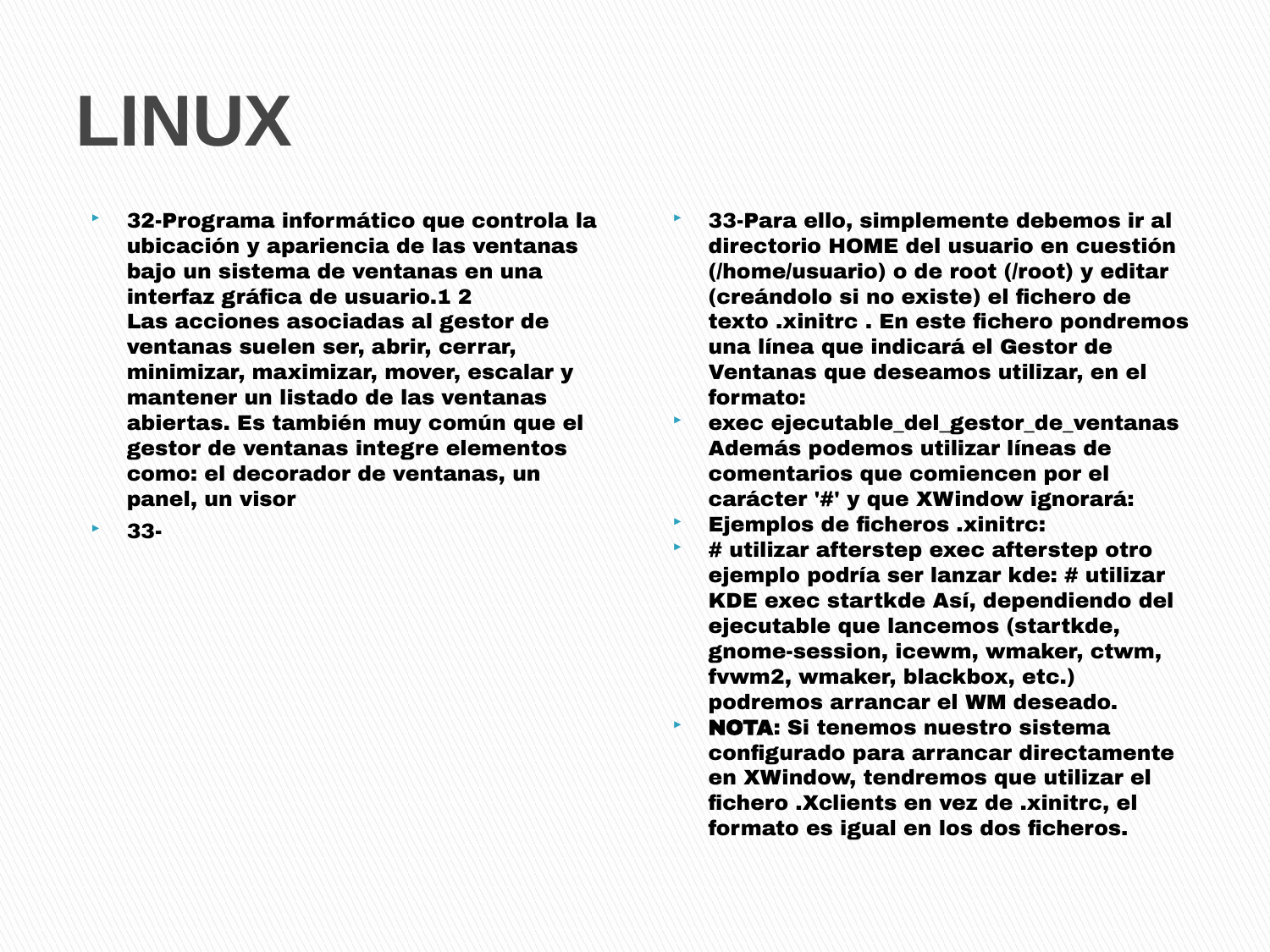

# LINUX
32-Programa informático que controla la ubicación y apariencia de las ventanas bajo un sistema de ventanas en una interfaz gráfica de usuario.1 2
Las acciones asociadas al gestor de ventanas suelen ser, abrir, cerrar, minimizar, maximizar, mover, escalar y mantener un listado de las ventanas abiertas. Es también muy común que el gestor de ventanas integre elementos como: el decorador de ventanas, un panel, un visor
33-
33-Para ello, simplemente debemos ir al directorio HOME del usuario en cuestión (/home/usuario) o de root (/root) y editar (creándolo si no existe) el fichero de texto .xinitrc . En este fichero pondremos una línea que indicará el Gestor de Ventanas que deseamos utilizar, en el formato:
exec ejecutable_del_gestor_de_ventanas Además podemos utilizar líneas de comentarios que comiencen por el carácter '#' y que XWindow ignorará:
Ejemplos de ficheros .xinitrc:
# utilizar afterstep exec afterstep otro ejemplo podría ser lanzar kde: # utilizar KDE exec startkde Así, dependiendo del ejecutable que lancemos (startkde, gnome-session, icewm, wmaker, ctwm, fvwm2, wmaker, blackbox, etc.) podremos arrancar el WM deseado.
NOTA: Si tenemos nuestro sistema configurado para arrancar directamente en XWindow, tendremos que utilizar el fichero .Xclients en vez de .xinitrc, el formato es igual en los dos ficheros.